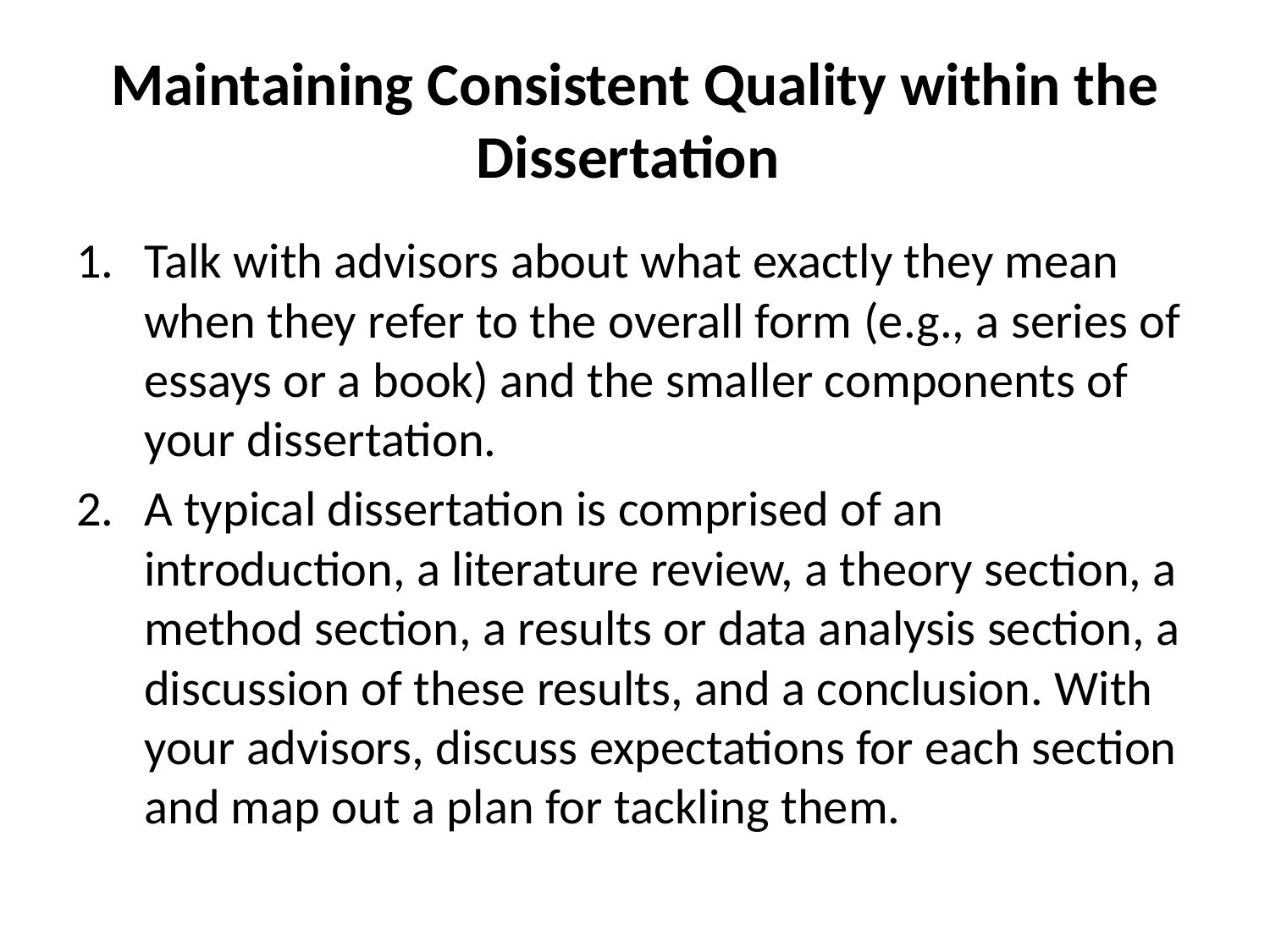

# Maintaining Consistent Quality within the Dissertation
Talk with advisors about what exactly they mean when they refer to the overall form (e.g., a series of essays or a book) and the smaller components of your dissertation.
A typical dissertation is comprised of an introduction, a literature review, a theory section, a method section, a results or data analysis section, a discussion of these results, and a conclusion. With your advisors, discuss expectations for each section and map out a plan for tackling them.